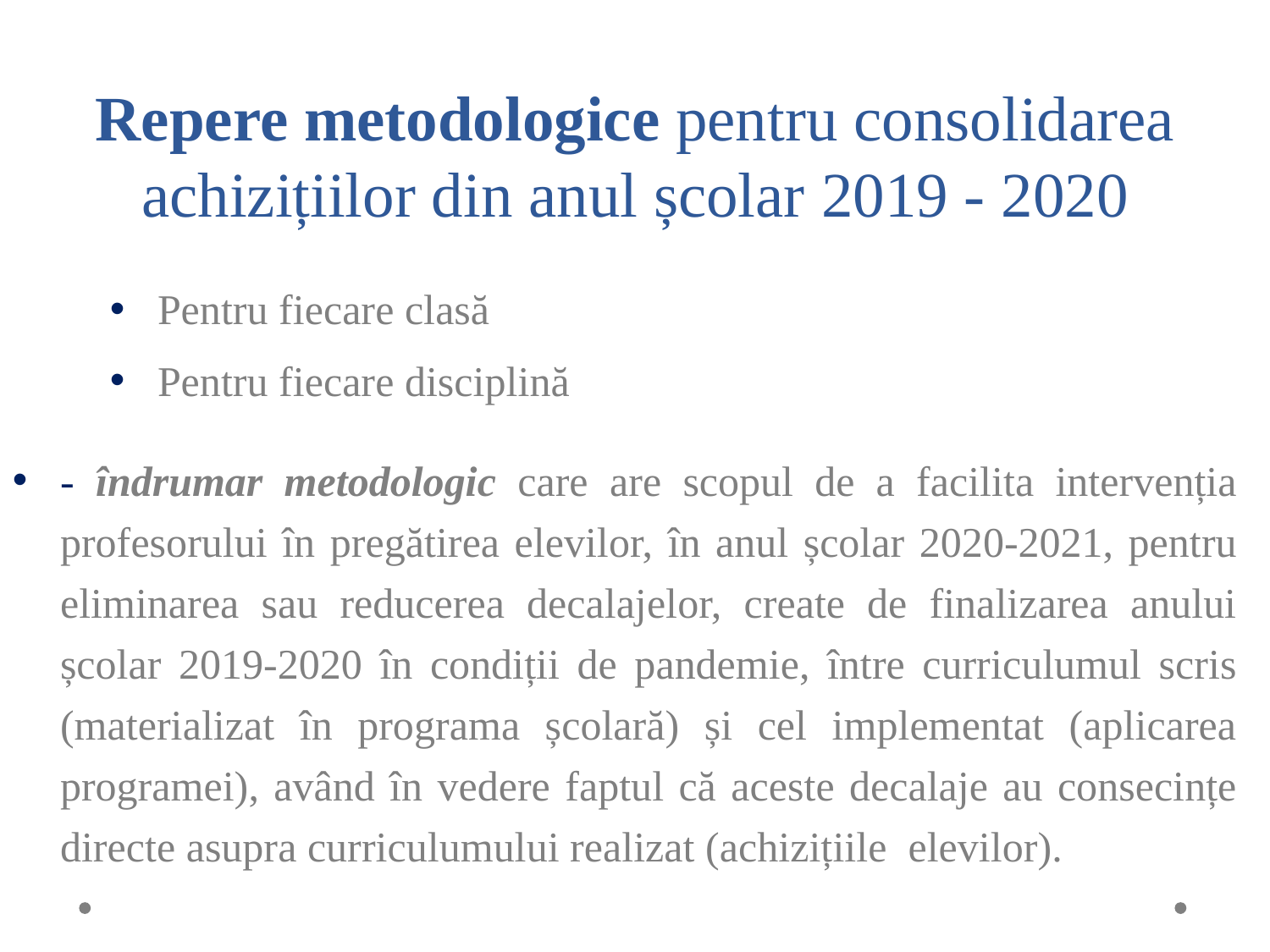

# Repere metodologice pentru consolidarea achizițiilor din anul școlar 2019 - 2020
Pentru fiecare clasă
Pentru fiecare disciplină
- îndrumar metodologic care are scopul de a facilita intervenția profesorului în pregătirea elevilor, în anul școlar 2020-2021, pentru eliminarea sau reducerea decalajelor, create de finalizarea anului școlar 2019-2020 în condiții de pandemie, între curriculumul scris (materializat în programa școlară) și cel implementat (aplicarea programei), având în vedere faptul că aceste decalaje au consecințe directe asupra curriculumului realizat (achizițiile  elevilor).